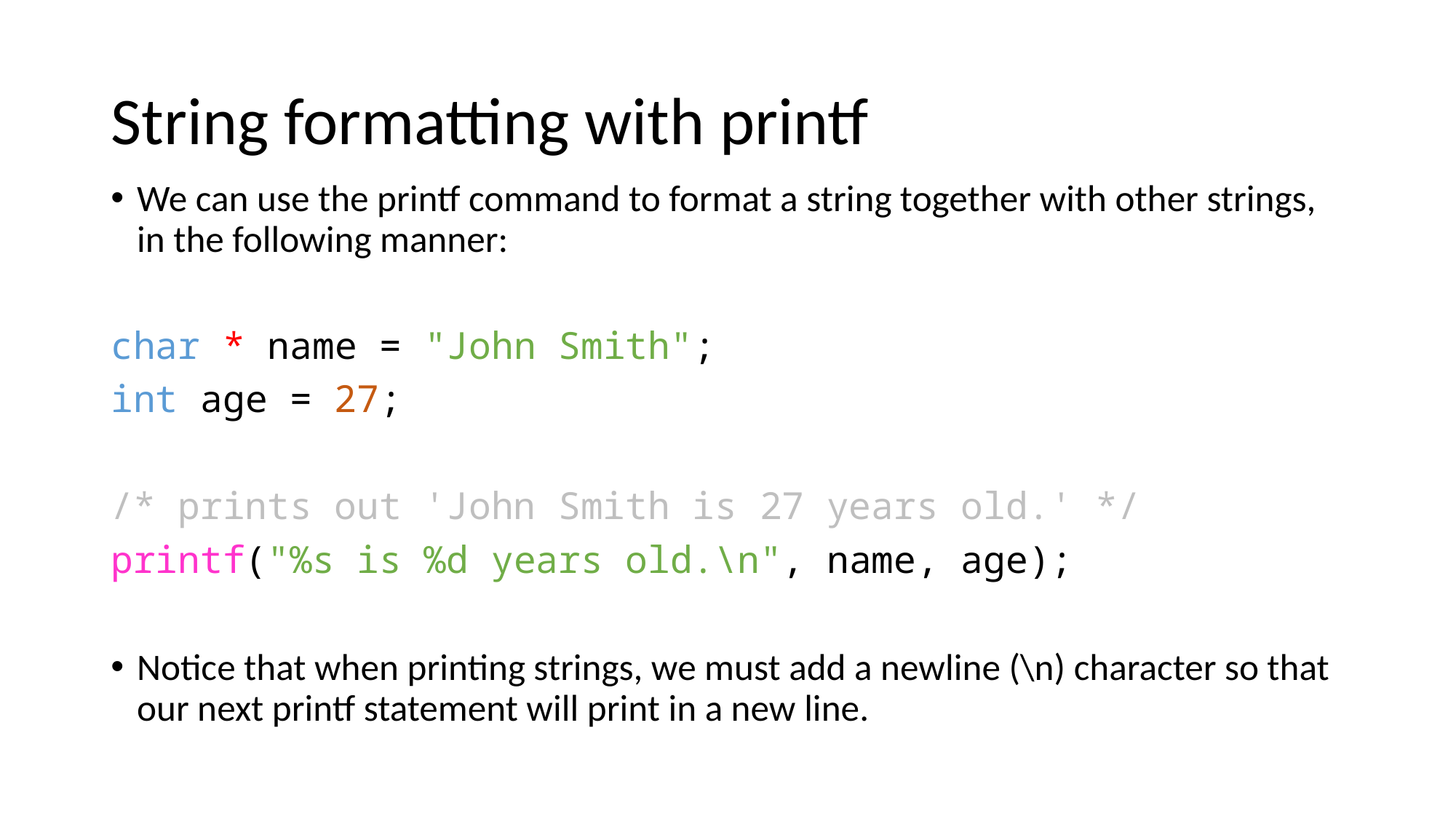

# String formatting with printf
We can use the printf command to format a string together with other strings, in the following manner:

char * name = "John Smith";
int age = 27;

/* prints out 'John Smith is 27 years old.' */
printf("%s is %d years old.\n", name, age);

Notice that when printing strings, we must add a newline (\n) character so that our next printf statement will print in a new line.